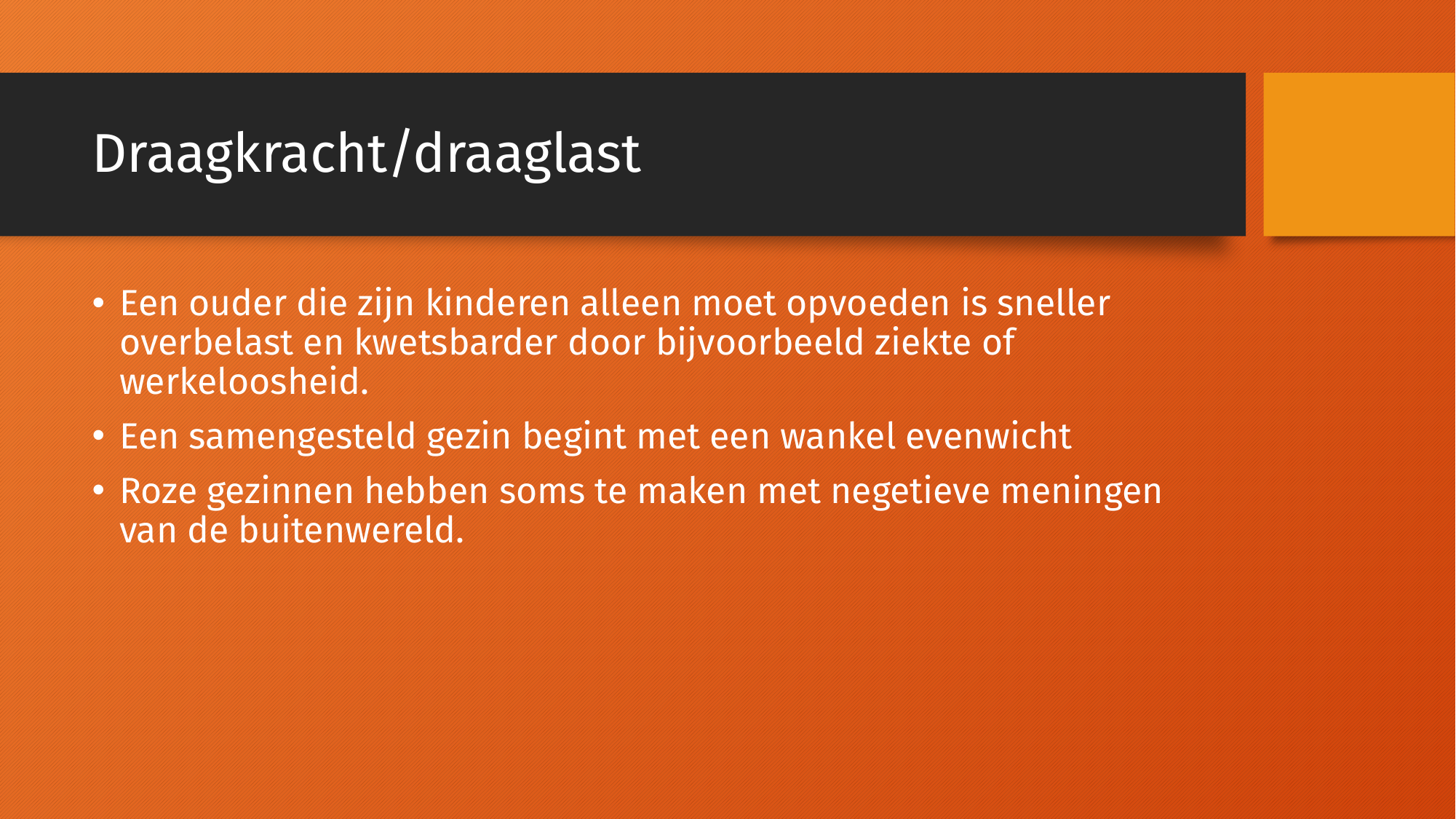

# Draagkracht/draaglast
Een ouder die zijn kinderen alleen moet opvoeden is sneller overbelast en kwetsbarder door bijvoorbeeld ziekte of werkeloosheid.
Een samengesteld gezin begint met een wankel evenwicht
Roze gezinnen hebben soms te maken met negetieve meningen van de buitenwereld.